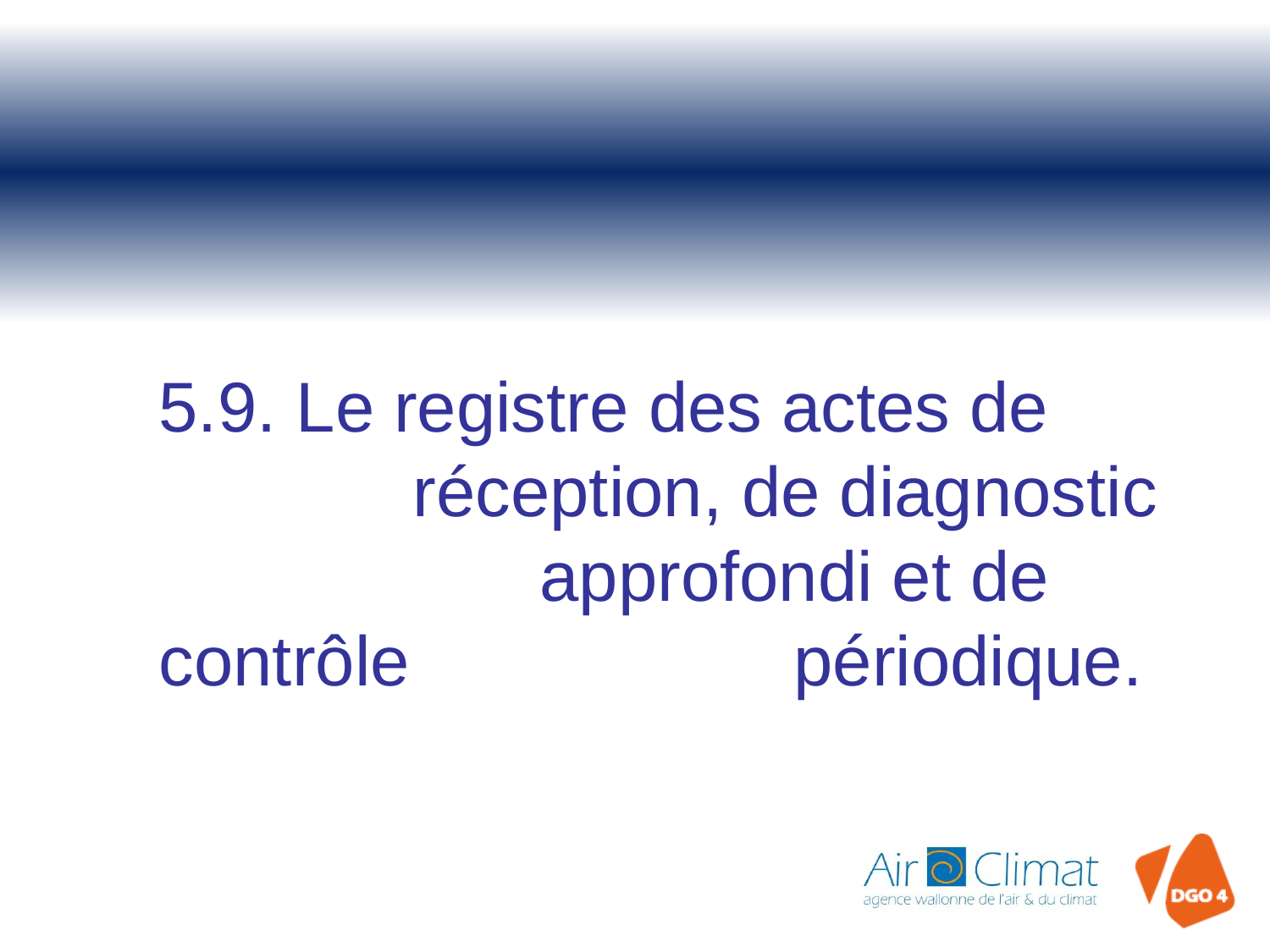

# 5.9. Le registre des actes de 			réception, de diagnostic 			approfondi et de contrôle 			périodique.